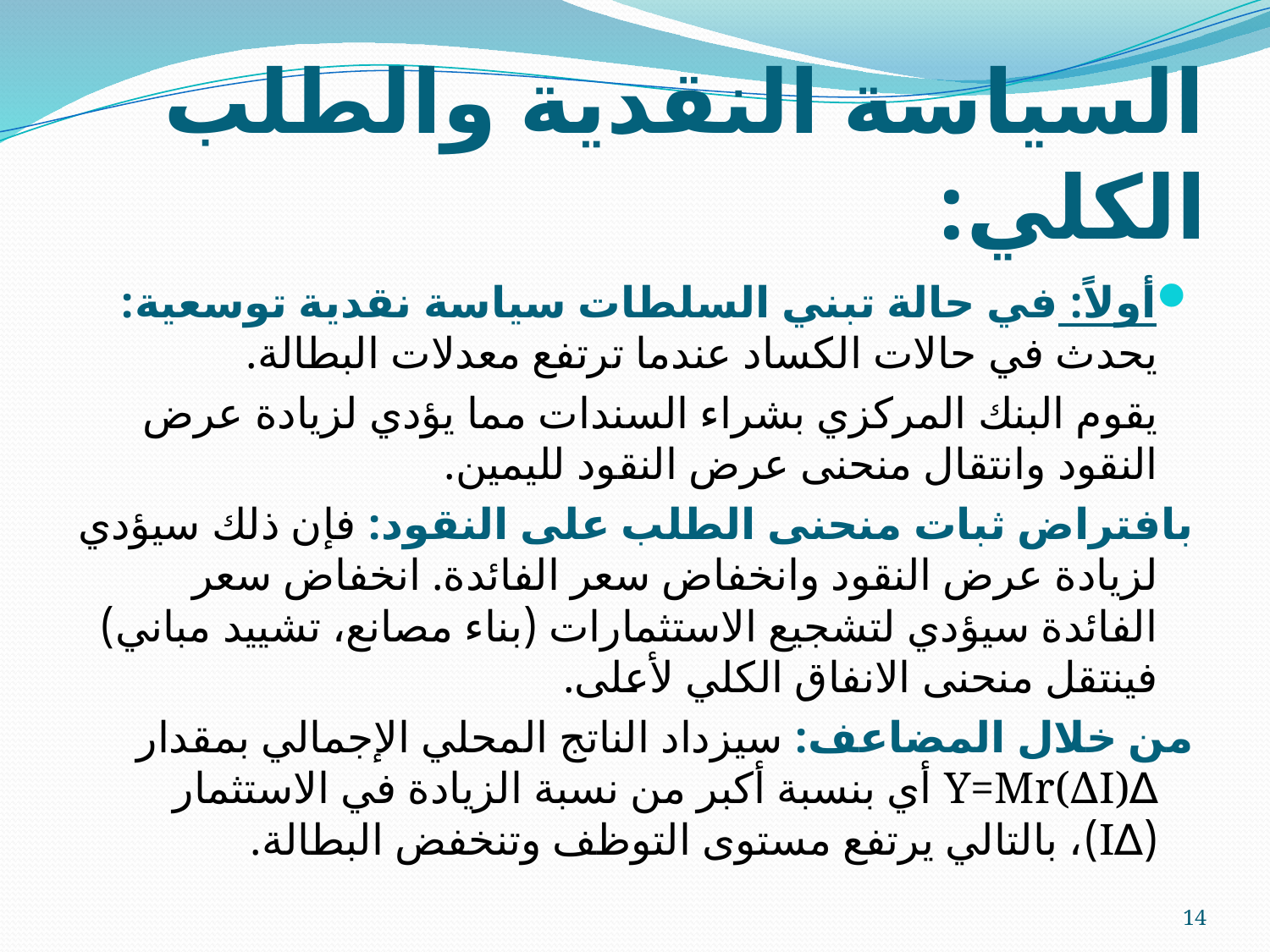

# السياسة النقدية والطلب الكلي:
أولاً: في حالة تبني السلطات سياسة نقدية توسعية: يحدث في حالات الكساد عندما ترتفع معدلات البطالة.
		يقوم البنك المركزي بشراء السندات مما يؤدي لزيادة عرض النقود وانتقال منحنى عرض النقود لليمين.
بافتراض ثبات منحنى الطلب على النقود: فإن ذلك سيؤدي لزيادة عرض النقود وانخفاض سعر الفائدة. انخفاض سعر الفائدة سيؤدي لتشجيع الاستثمارات (بناء مصانع، تشييد مباني) فينتقل منحنى الانفاق الكلي لأعلى.
من خلال المضاعف: سيزداد الناتج المحلي الإجمالي بمقدار ∆Y=Mr(∆I) أي بنسبة أكبر من نسبة الزيادة في الاستثمار (∆I)، بالتالي يرتفع مستوى التوظف وتنخفض البطالة.

14